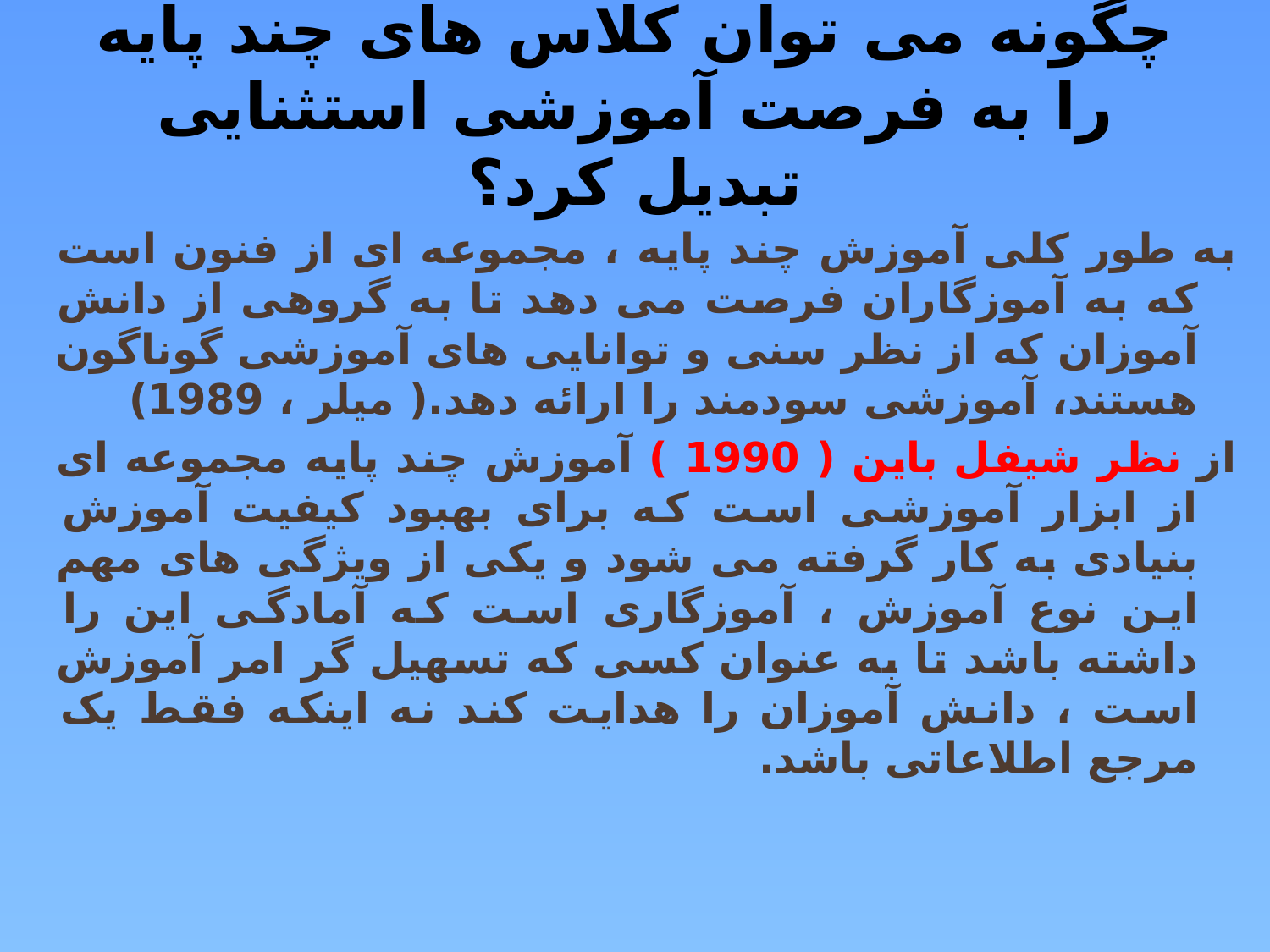

# چگونه می توان کلاس های چند پایه را به فرصت آموزشی استثنایی تبدیل کرد؟
به طور کلی آموزش چند پایه ، مجموعه ای از فنون است که به آموزگاران فرصت می دهد تا به گروهی از دانش آموزان که از نظر سنی و توانایی های آموزشی گوناگون هستند، آموزشی سودمند را ارائه دهد.( میلر ، 1989)
از نظر شیفل باین ( 1990 ) آموزش چند پایه مجموعه ای از ابزار آموزشی است که برای بهبود کیفیت آموزش بنیادی به کار گرفته می شود و یکی از ویژگی های مهم این نوع آموزش ، آموزگاری است که آمادگی این را داشته باشد تا به عنوان کسی که تسهیل گر امر آموزش است ، دانش آموزان را هدایت کند نه اینکه فقط یک مرجع اطلاعاتی باشد.